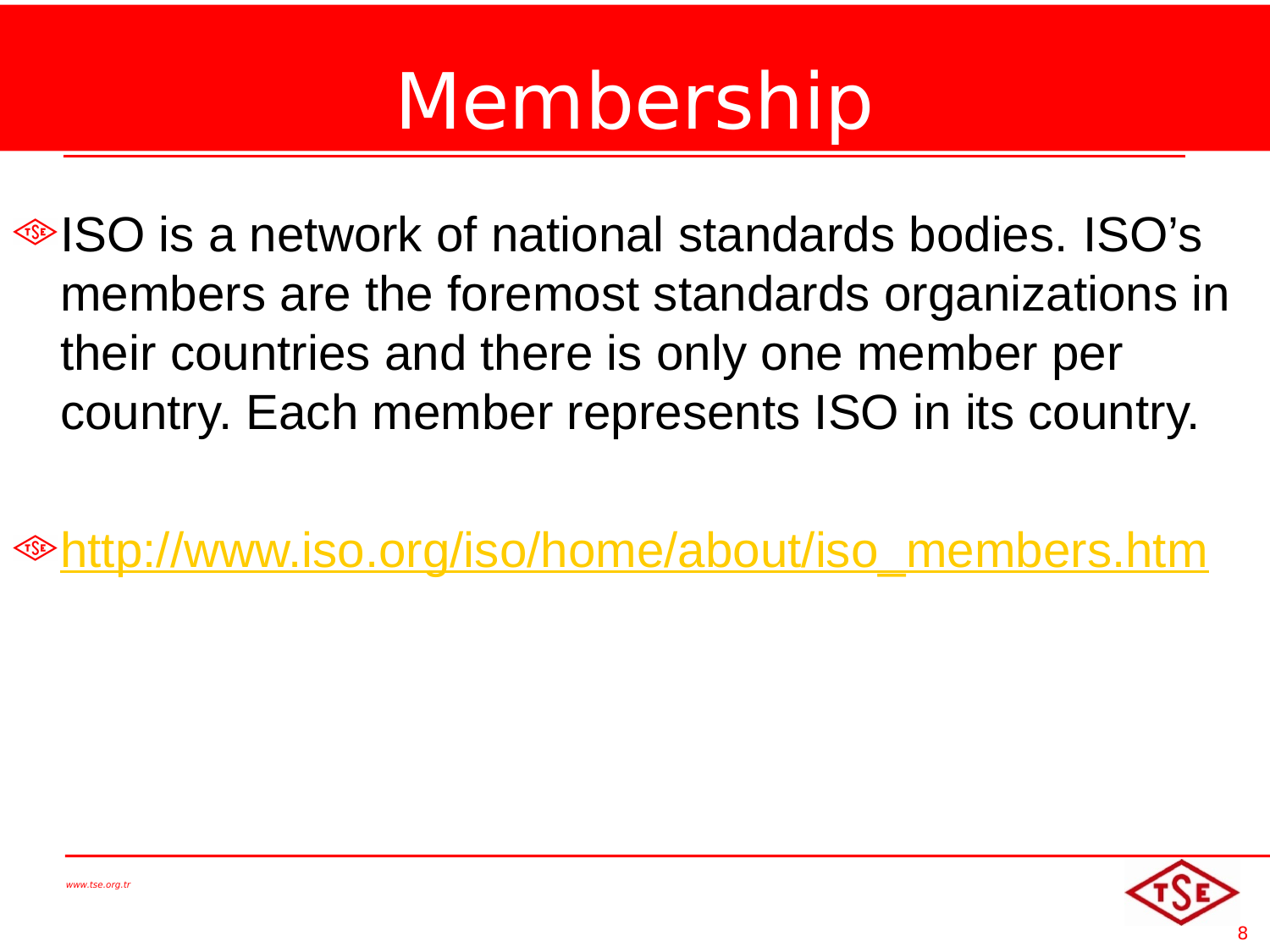

# Membership
ISO is a network of national standards bodies. ISO’s members are the foremost standards organizations in their countries and there is only one member per country. Each member represents ISO in its country.

http://www.iso.org/iso/home/about/iso_members.htm

www.tse.org.tr
8